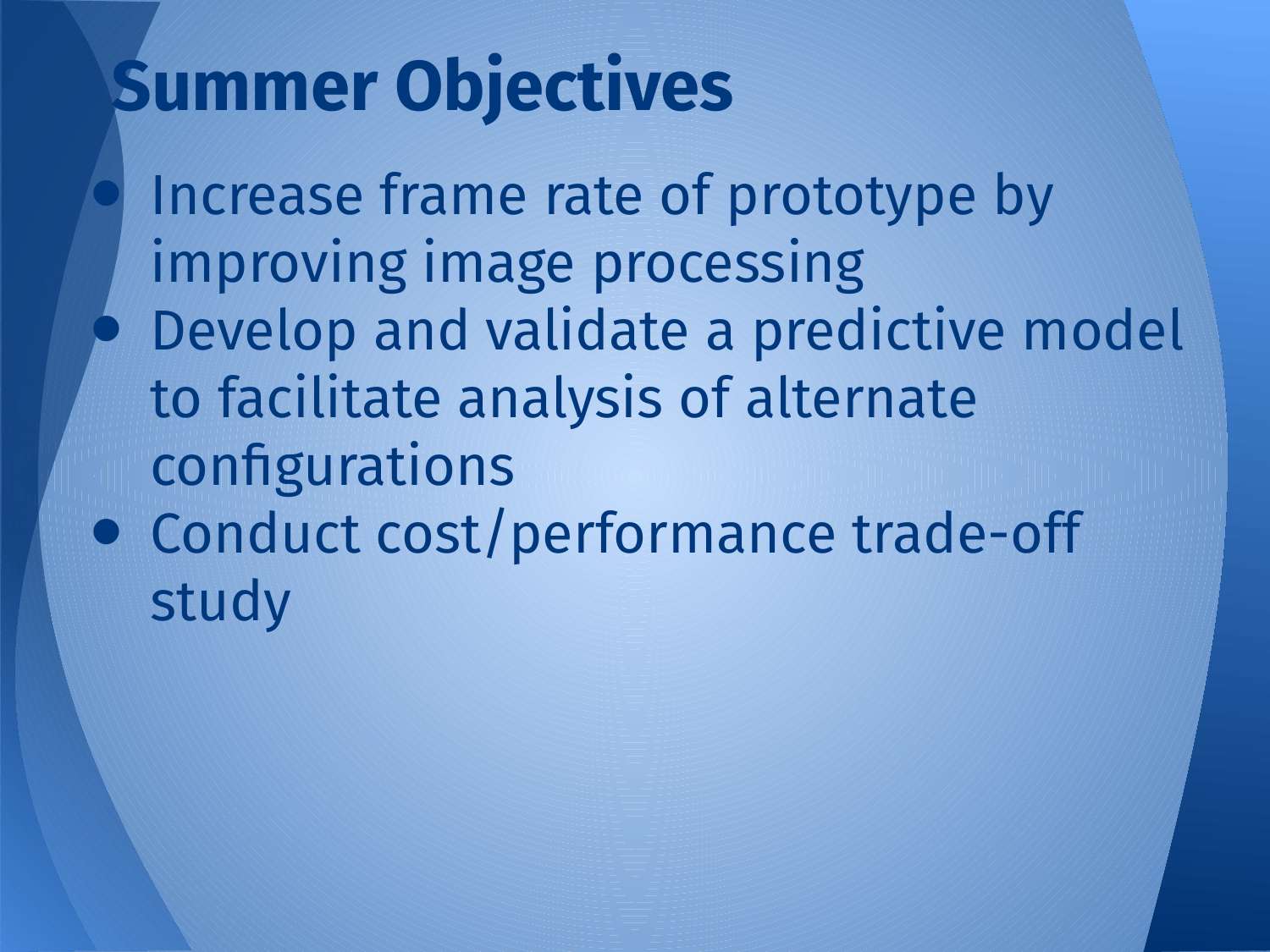

# Summer Objectives
Increase frame rate of prototype by improving image processing
Develop and validate a predictive model to facilitate analysis of alternate configurations
Conduct cost/performance trade-off study